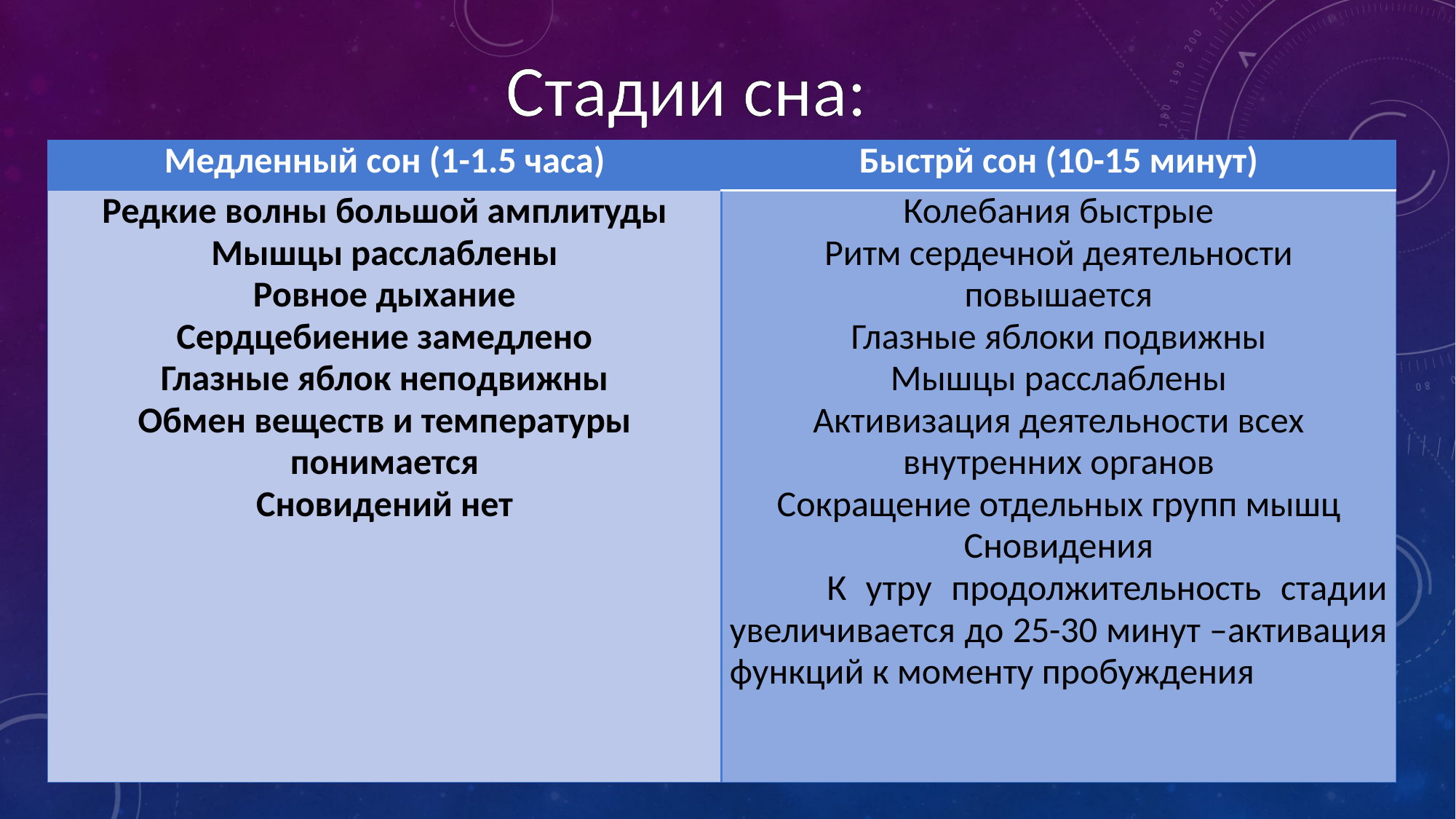

# Стадии сна:
| Медленный сон (1-1.5 часа) | Быстрй сон (10-15 минут) |
| --- | --- |
| Редкие волны большой амплитуды Мышцы расслаблены Ровное дыхание Сердцебиение замедлено Глазные яблок неподвижны Обмен веществ и температуры понимается Сновидений нет | Колебания быстрые Ритм сердечной деятельности повышается Глазные яблоки подвижны Мышцы расслаблены Активизация деятельности всех внутренних органов Сокращение отдельных групп мышц Сновидения К утру продолжительность стадии увеличивается до 25-30 минут –активация функций к моменту пробуждения |